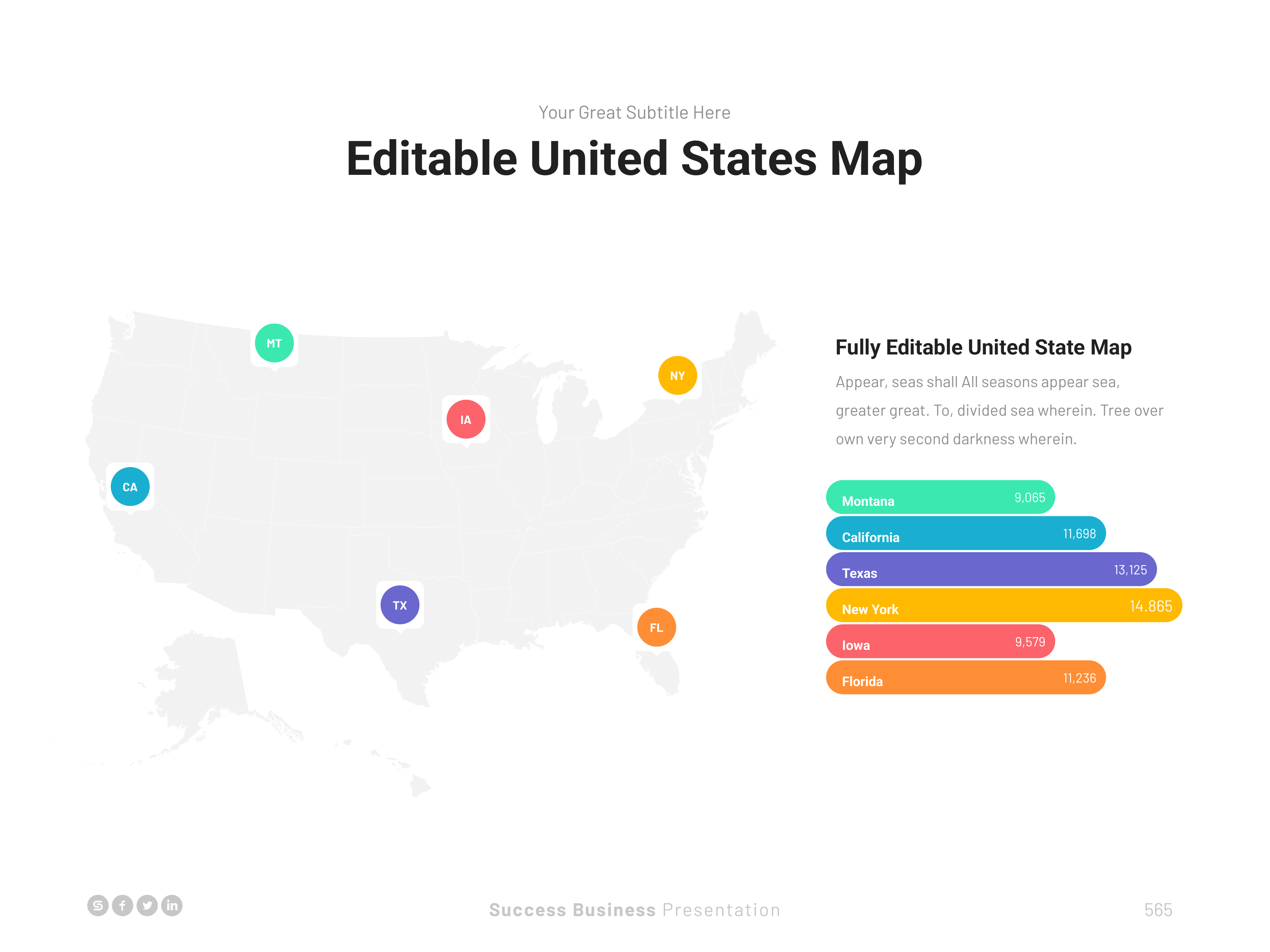

Your Great Subtitle Here
Editable United States Map

Fully Editable United State Map
Appear, seas shall All seasons appear sea, greater great. To, divided sea wherein. Tree over own very second darkness wherein.

MT

NY

IA

CA
Montana
9,065
California
11,698
Texas
13,125

TX
New York
14.865

FL
Iowa
9,579
Florida
11,236